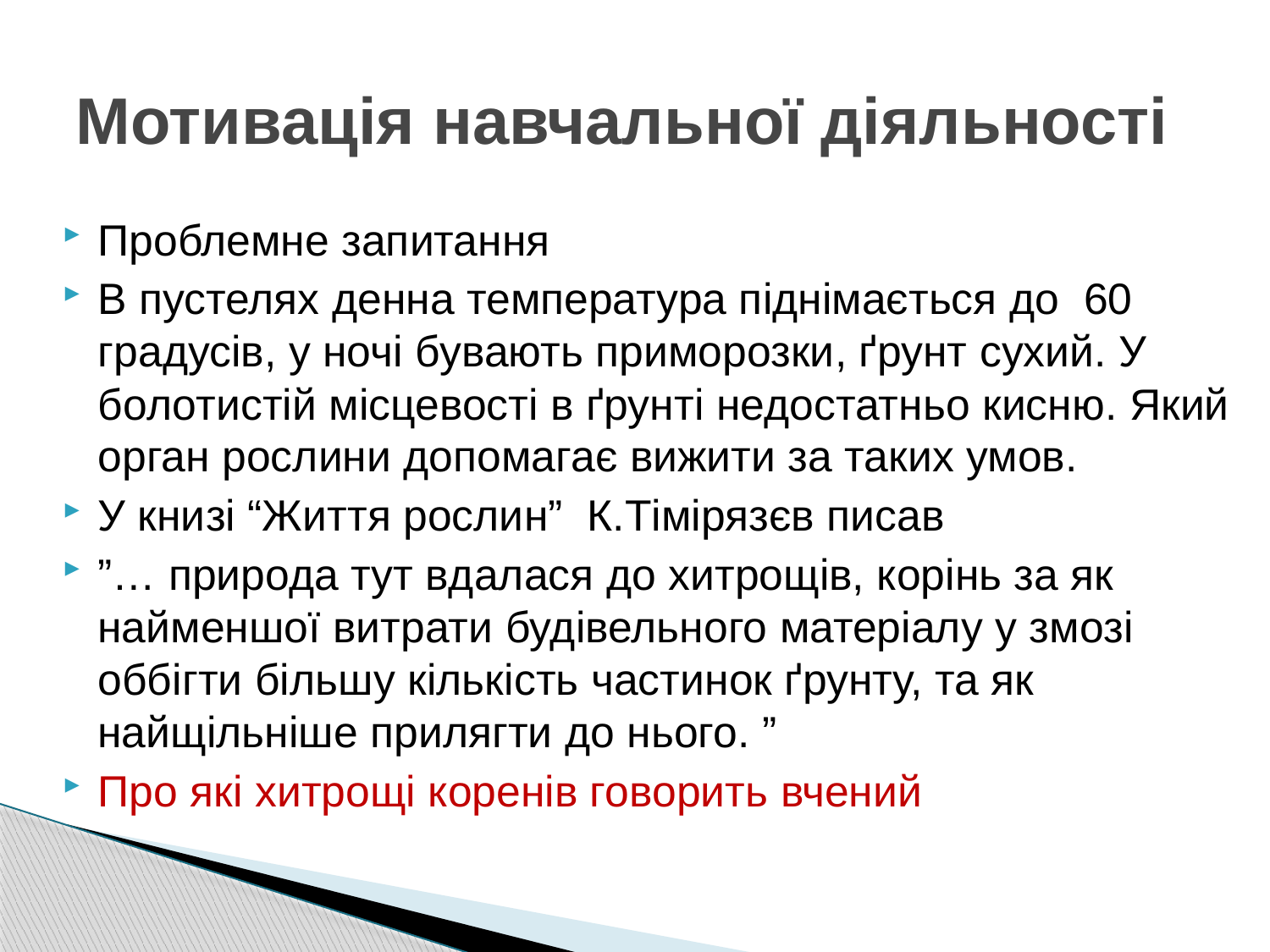

# Мотивація навчальної діяльності
Проблемне запитання
В пустелях денна температура піднімається до  60 градусів, у ночі бувають приморозки, ґрунт сухий. У болотистій місцевості в ґрунті недостатньо кисню. Який орган рослини допомагає вижити за таких умов.
У книзі “Життя рослин”  К.Тімірязєв писав
”… природа тут вдалася до хитрощів, корінь за як найменшої витрати будівельного матеріалу у змозі оббігти більшу кількість частинок ґрунту, та як найщільніше прилягти до нього. ”
Про які хитрощі коренів говорить вчений